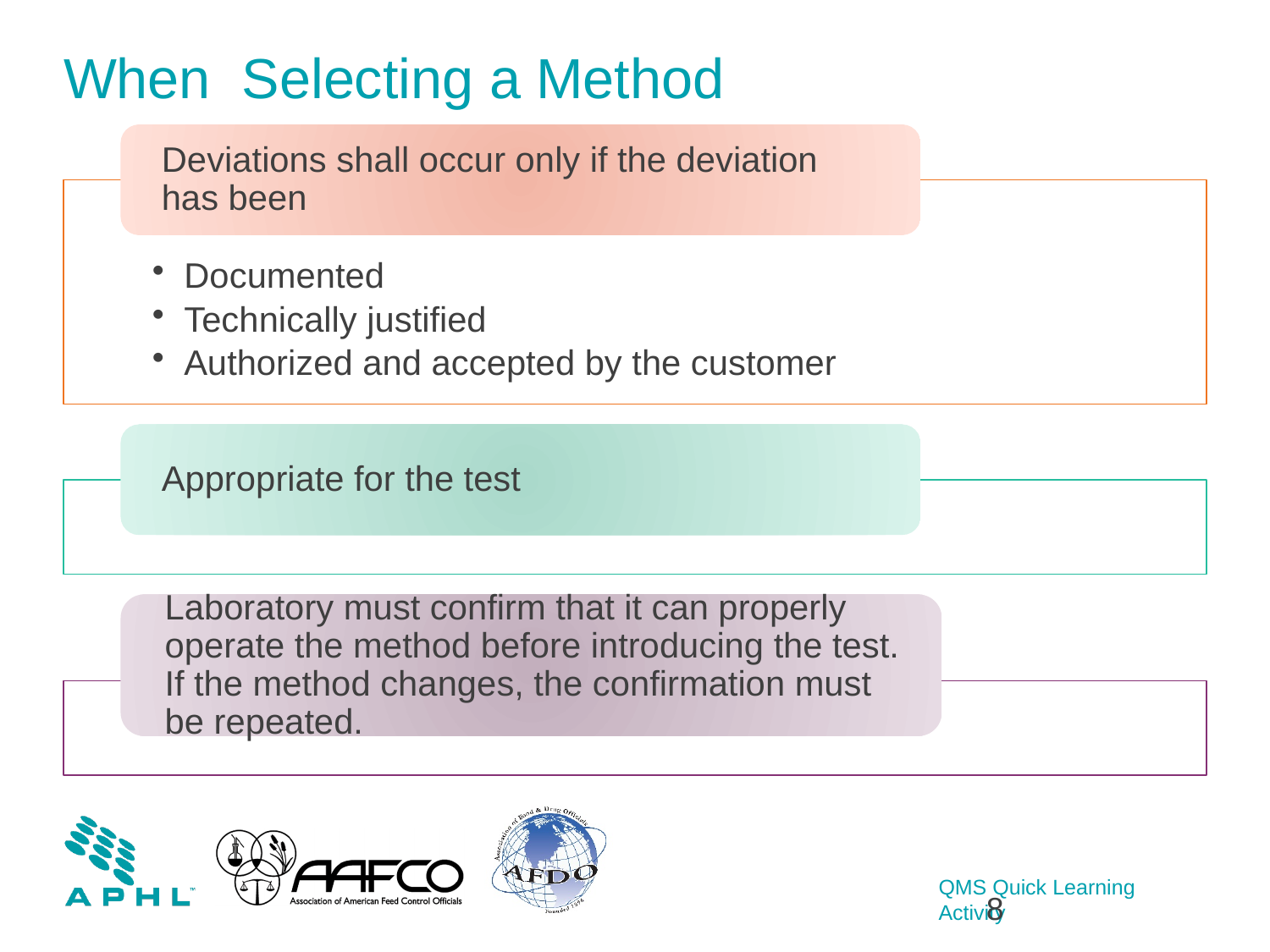

# When  Selecting a Method
Documented
Technically justified
Authorized and accepted by the customer
Deviations shall occur only if the deviation has been
Appropriate for the test
Laboratory must confirm that it can properly operate the method before introducing the test. If the method changes, the confirmation must be repeated.
8